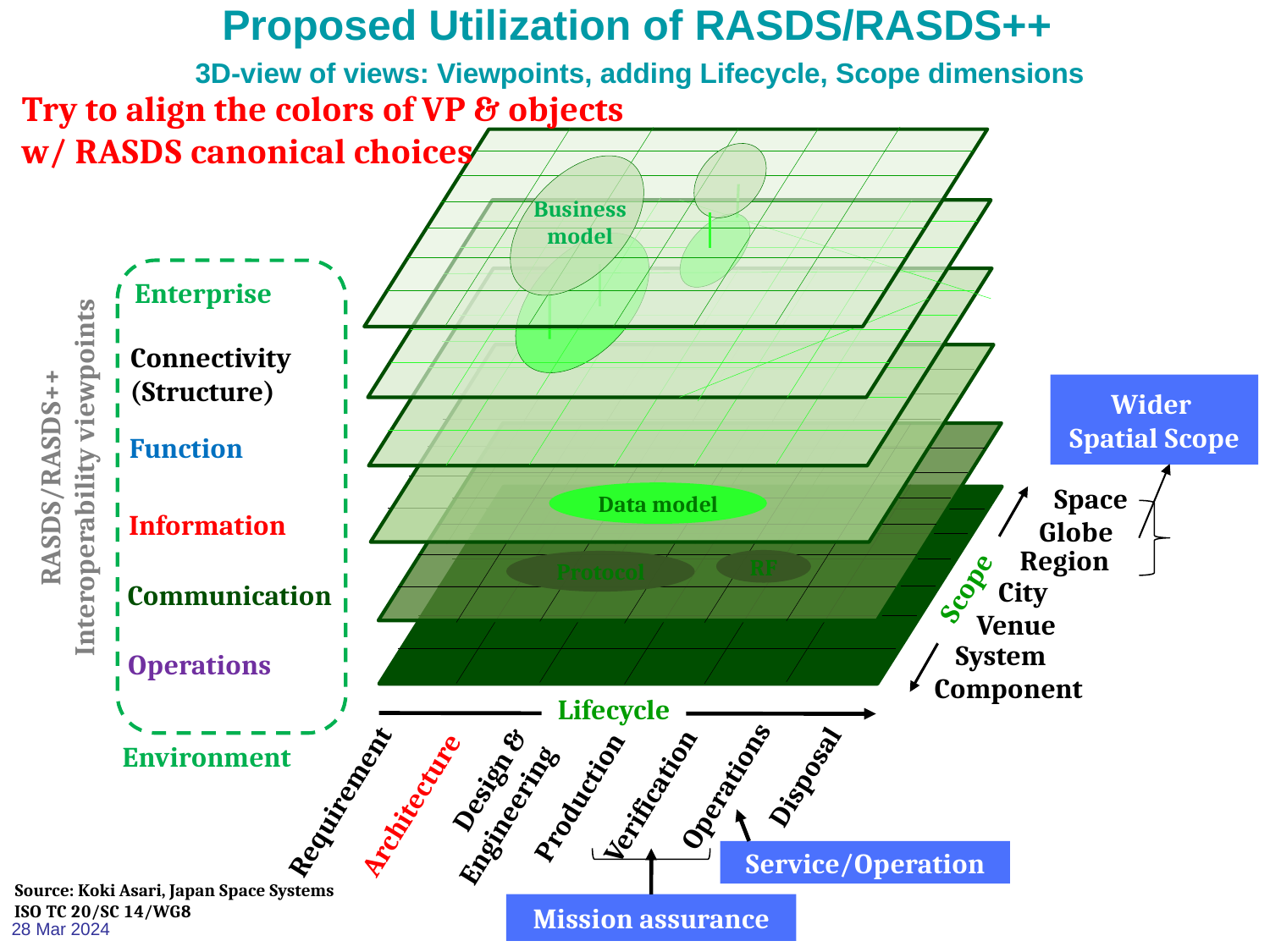

Proposed Utilization of RASDS/RASDS++
3D-view of views: Viewpoints, adding Lifecycle, Scope dimensions
Try to align the colors of VP & objects w/ RASDS canonical choices

Business
model

Enterprise
Connectivity
(Structure)

Wider
Spatial Scope

Function
RASDS/RASDS++
Interoperability viewpoints
Space
Data model

Information
Globe
Region
RF
Protocol
City
Scope
Communication
Venue
System
Operations
Component
Lifecycle
Environment
Disposal
Operations
Verification
Requirement
Production
Architecture
Design & Engineering

Service/Operation
Source: Koki Asari, Japan Space Systems
ISO TC 20/SC 14/WG8
Mission assurance
28 Mar 2024